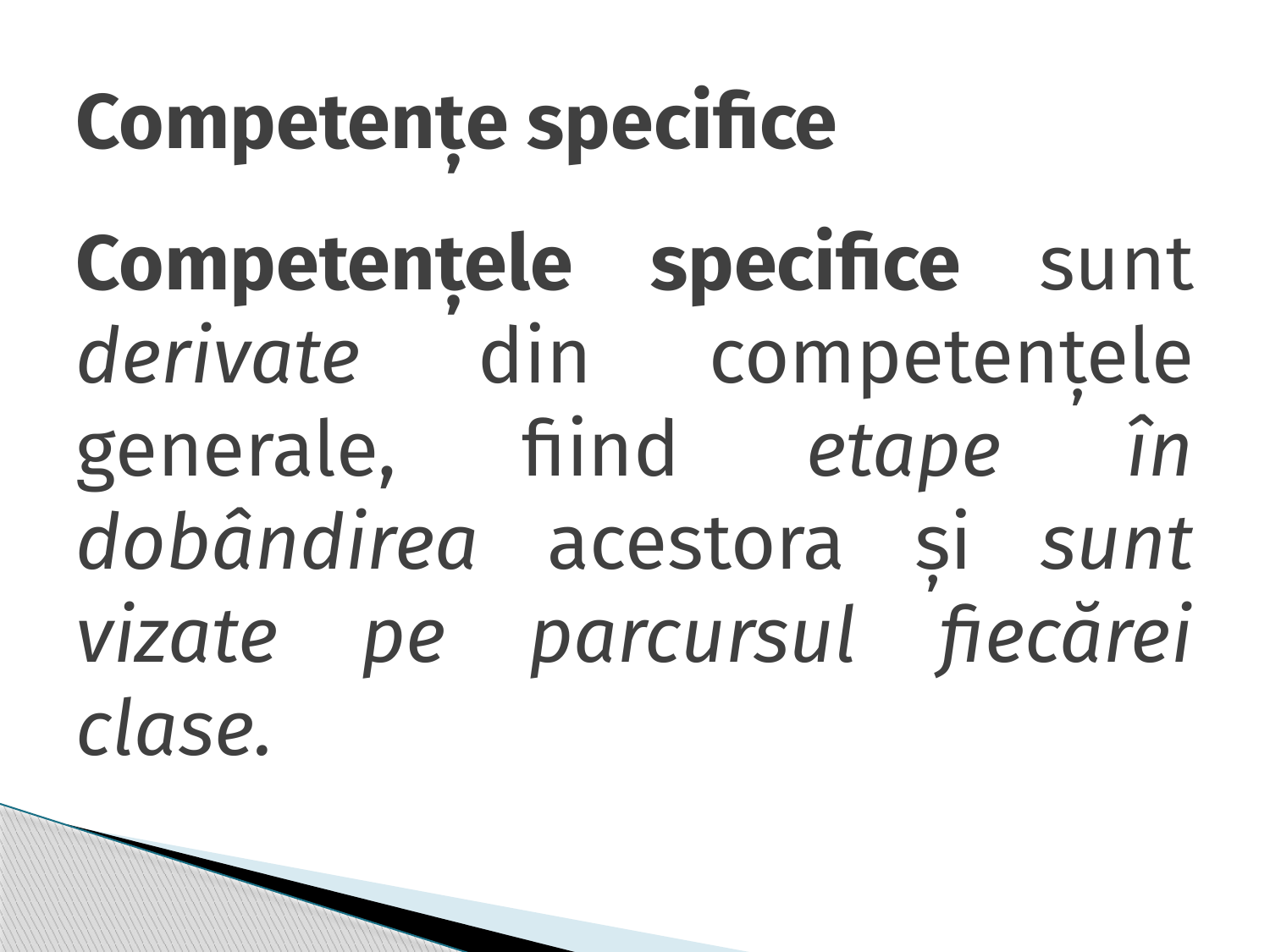

# Competenţe specifice
Competenţele specifice sunt derivate din competenţele generale, fiind etape în dobândirea acestora şi sunt vizate pe parcursul fiecărei clase.